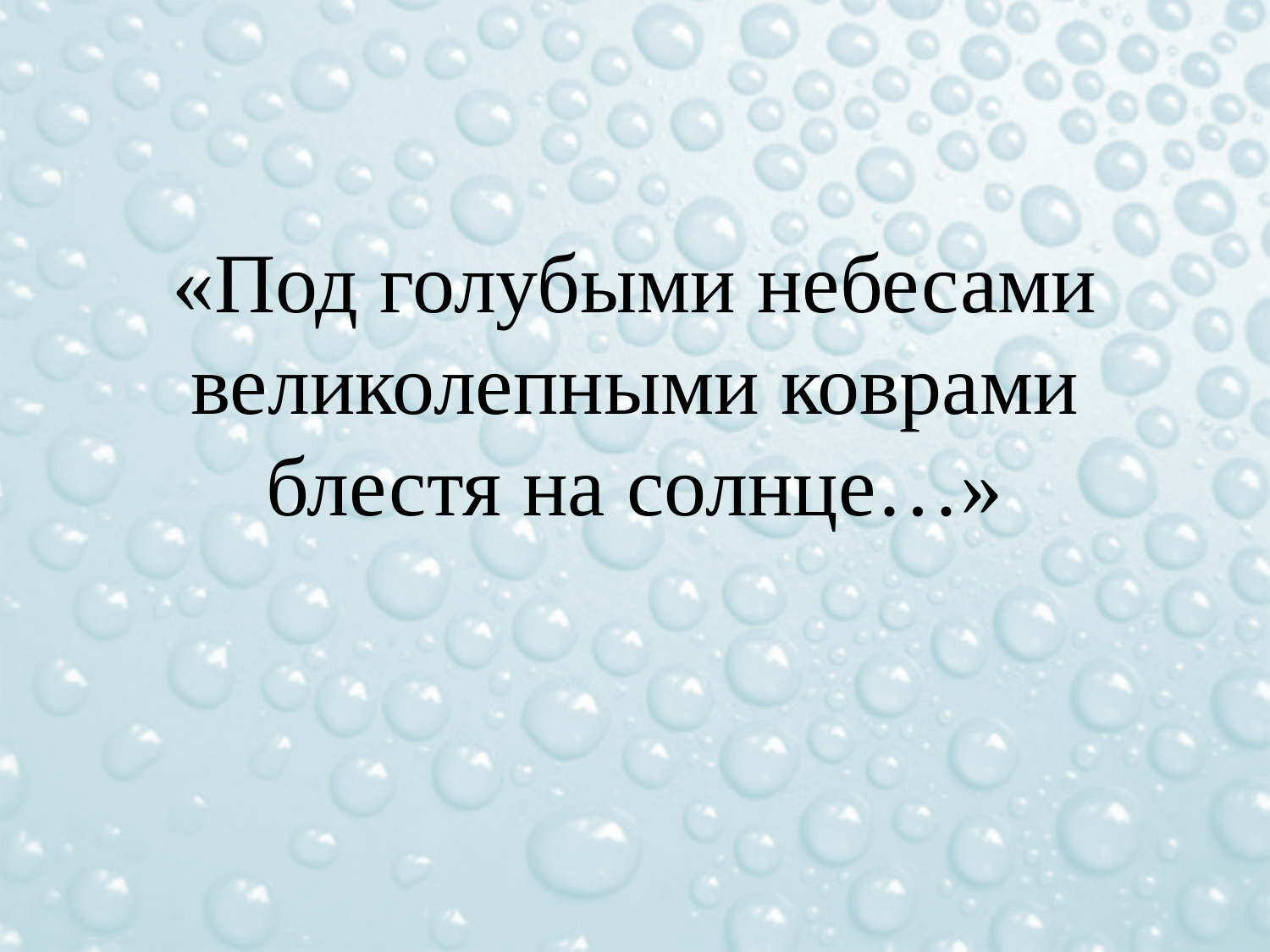

#
«Под голубыми небесами великолепными коврами блестя на солнце…»